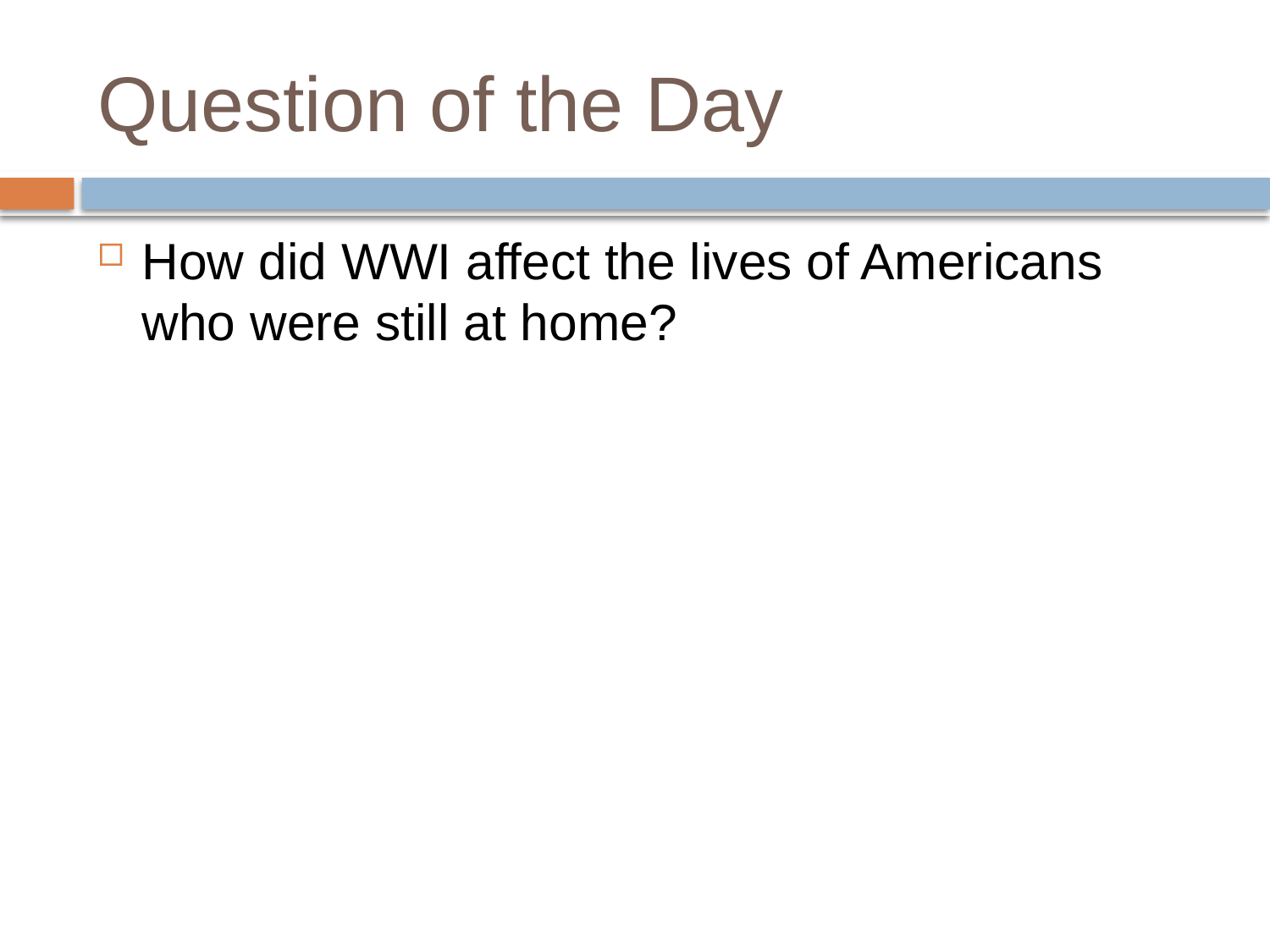

# Question of the Day
How did WWI affect the lives of Americans who were still at home?